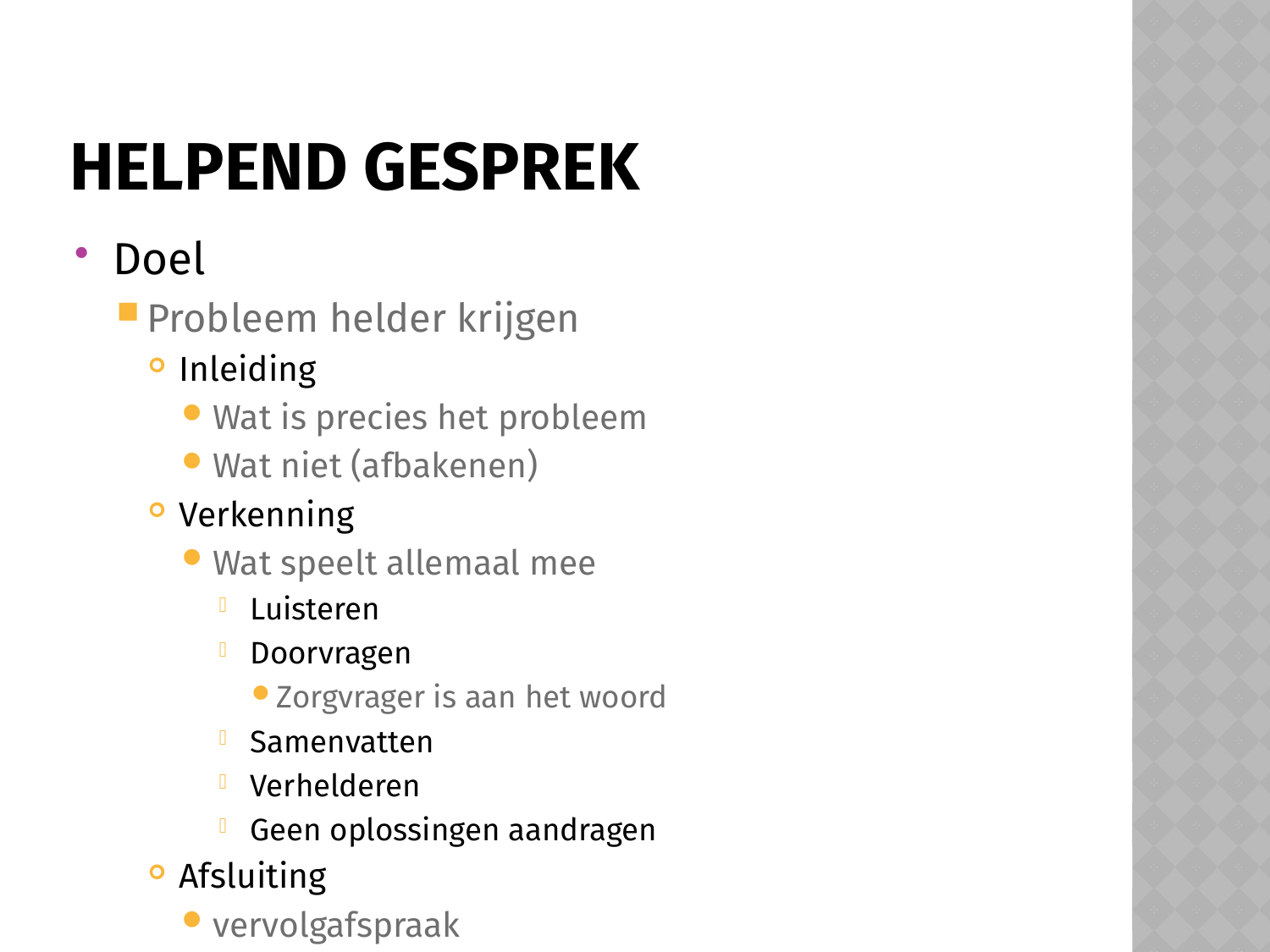

# Helpend gesprek
Doel
Probleem helder krijgen
Inleiding
Wat is precies het probleem
Wat niet (afbakenen)
Verkenning
Wat speelt allemaal mee
Luisteren
Doorvragen
Zorgvrager is aan het woord
Samenvatten
Verhelderen
Geen oplossingen aandragen
Afsluiting
vervolgafspraak